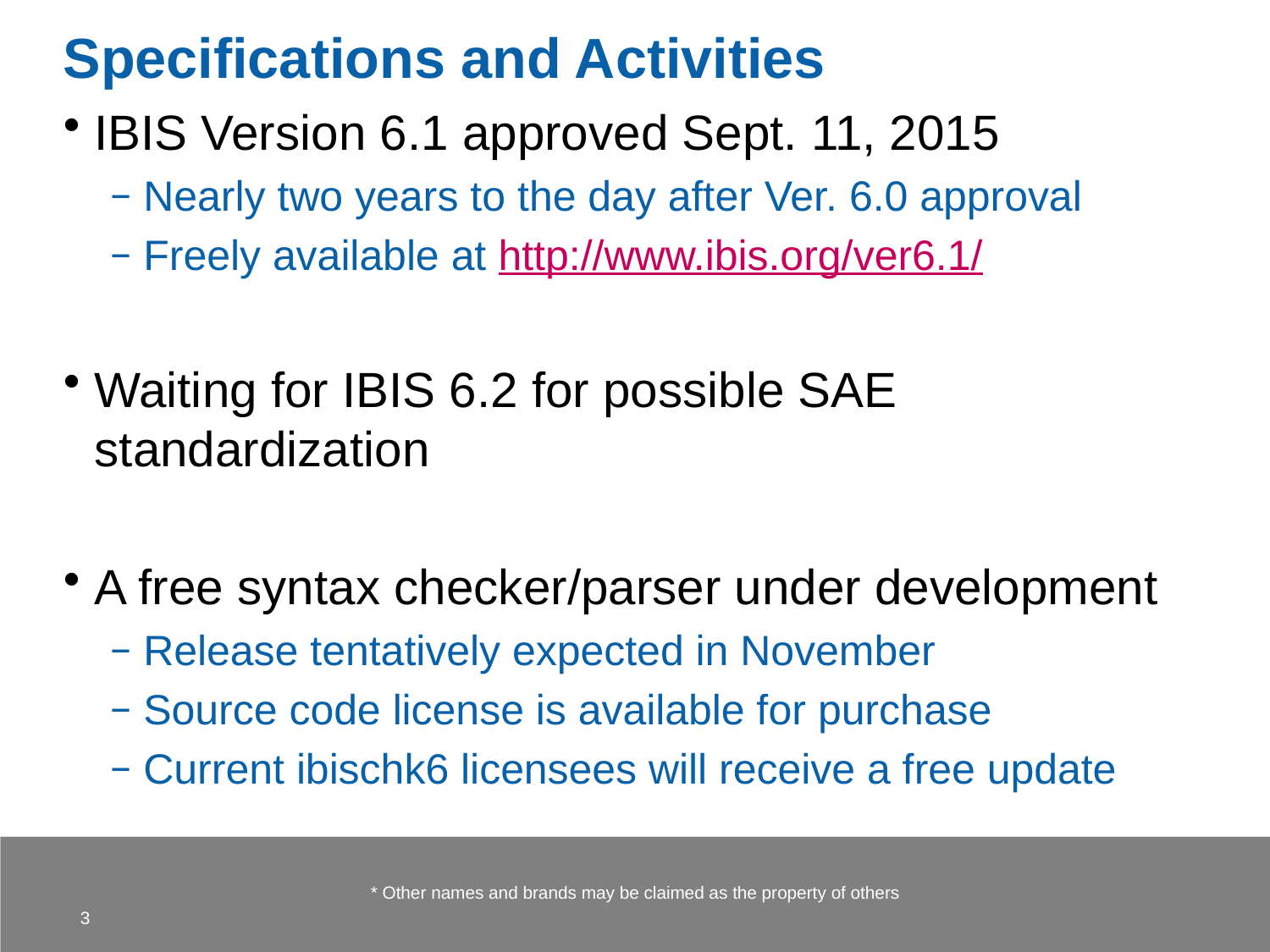

# Specifications and Activities
IBIS Version 6.1 approved Sept. 11, 2015
Nearly two years to the day after Ver. 6.0 approval
Freely available at http://www.ibis.org/ver6.1/

Waiting for IBIS 6.2 for possible SAE standardization

A free syntax checker/parser under development
Release tentatively expected in November
Source code license is available for purchase
Current ibischk6 licensees will receive a free update